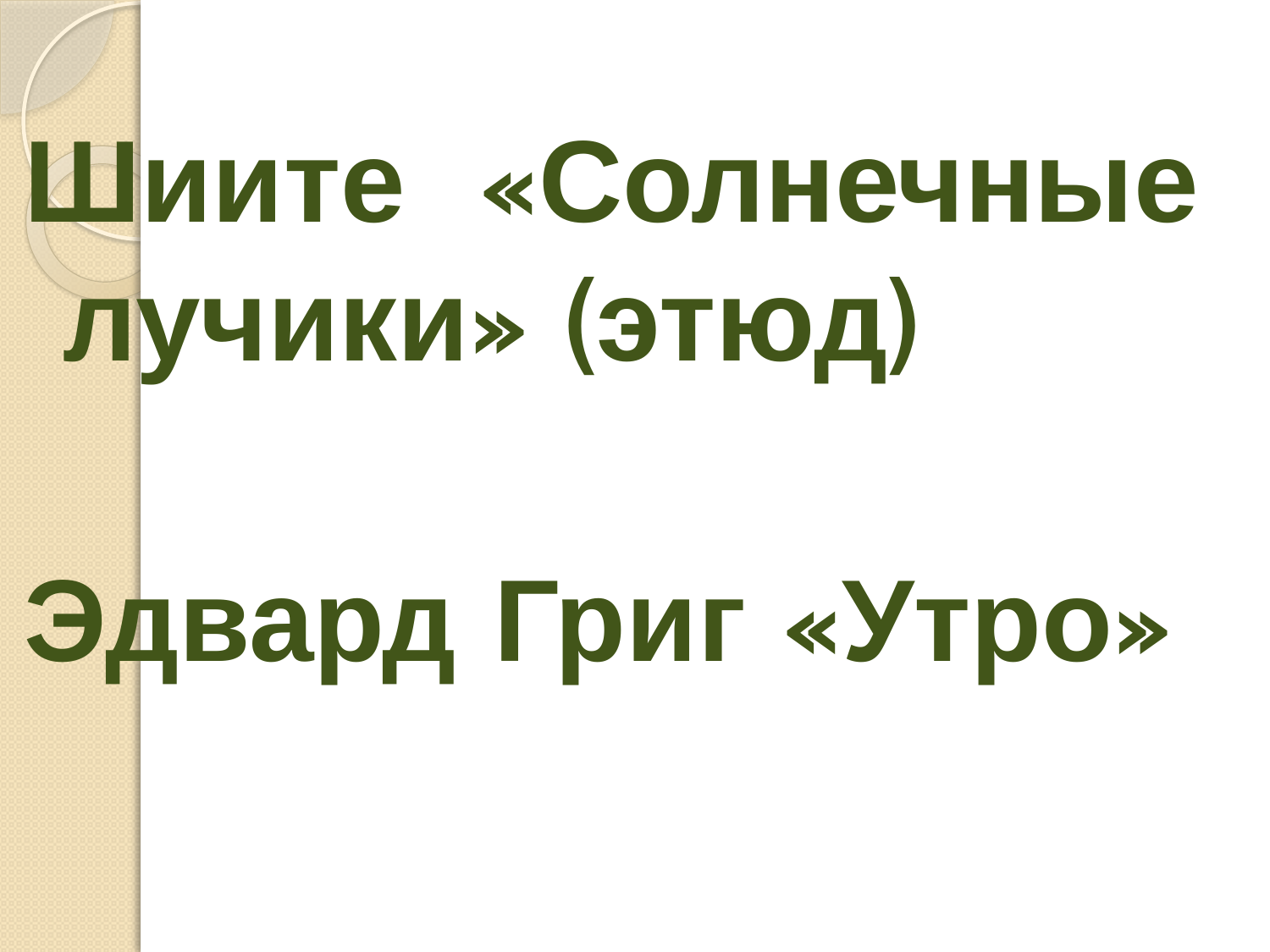

Шиите  «Солнечные лучики» (этюд)

Эдвард Григ «Утро»